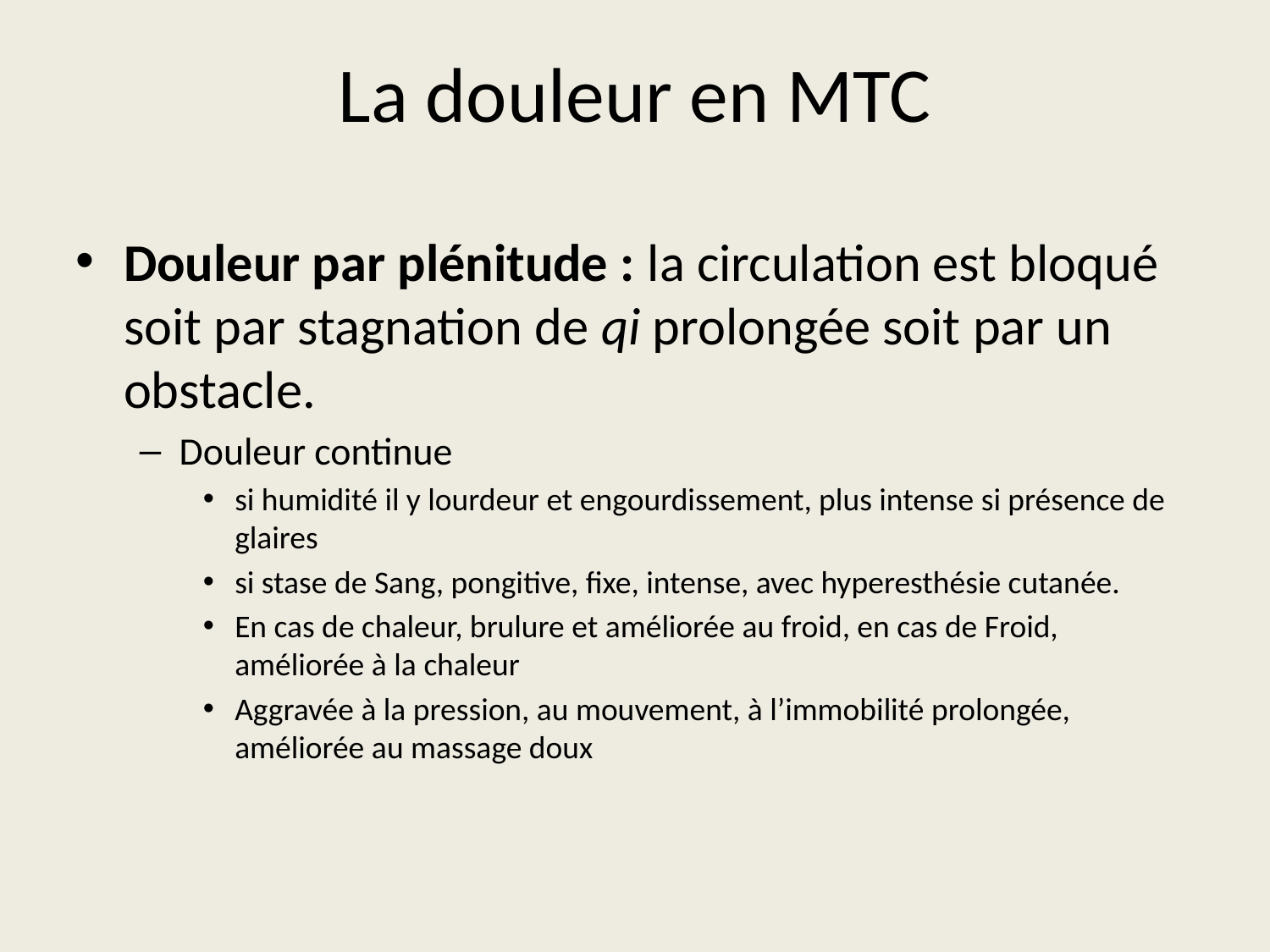

# La douleur en MTC
Douleur par plénitude : la circulation est bloqué soit par stagnation de qi prolongée soit par un obstacle.
Douleur continue
si humidité il y lourdeur et engourdissement, plus intense si présence de glaires
si stase de Sang, pongitive, fixe, intense, avec hyperesthésie cutanée.
En cas de chaleur, brulure et améliorée au froid, en cas de Froid, améliorée à la chaleur
Aggravée à la pression, au mouvement, à l’immobilité prolongée, améliorée au massage doux